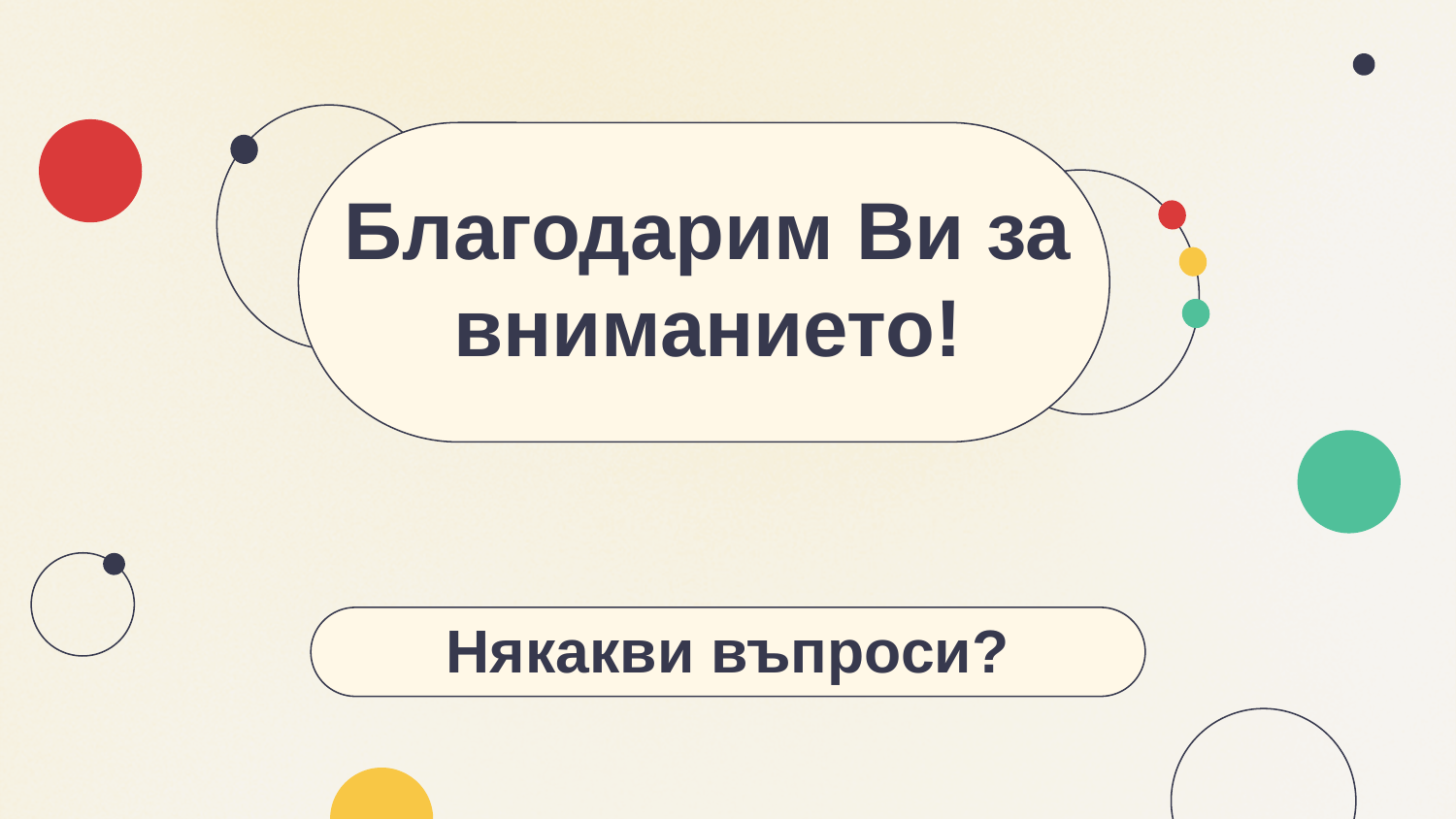

# Благодарим Ви за вниманието!

Някакви въпроси?